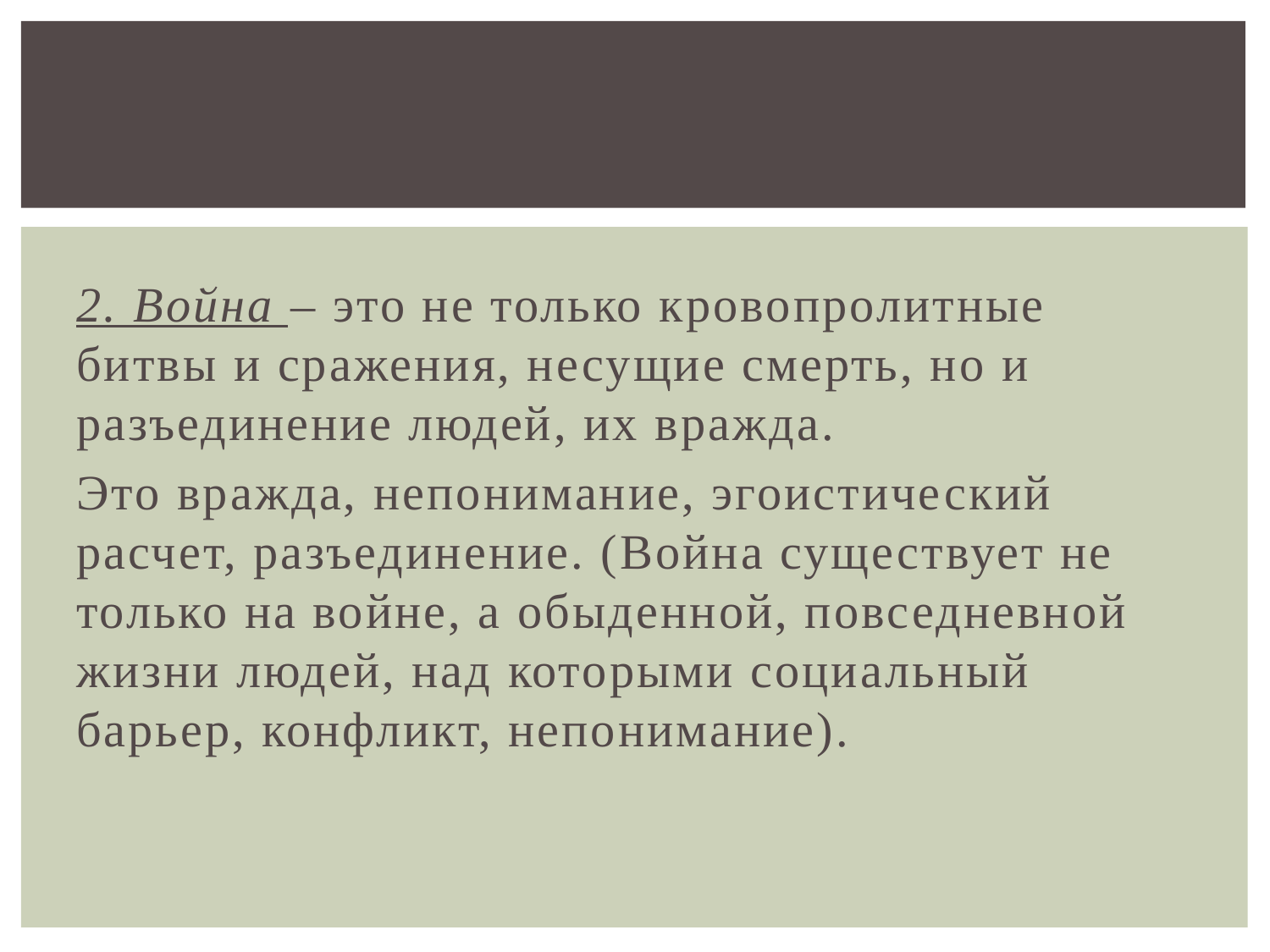

2. Война – это не только кровопролитные битвы и сражения, несущие смерть, но и разъединение людей, их вражда.
Это вражда, непонимание, эгоистический расчет, разъединение. (Война существует не только на войне, а обыденной, повседневной жизни людей, над которыми социальный барьер, конфликт, непонимание).

#